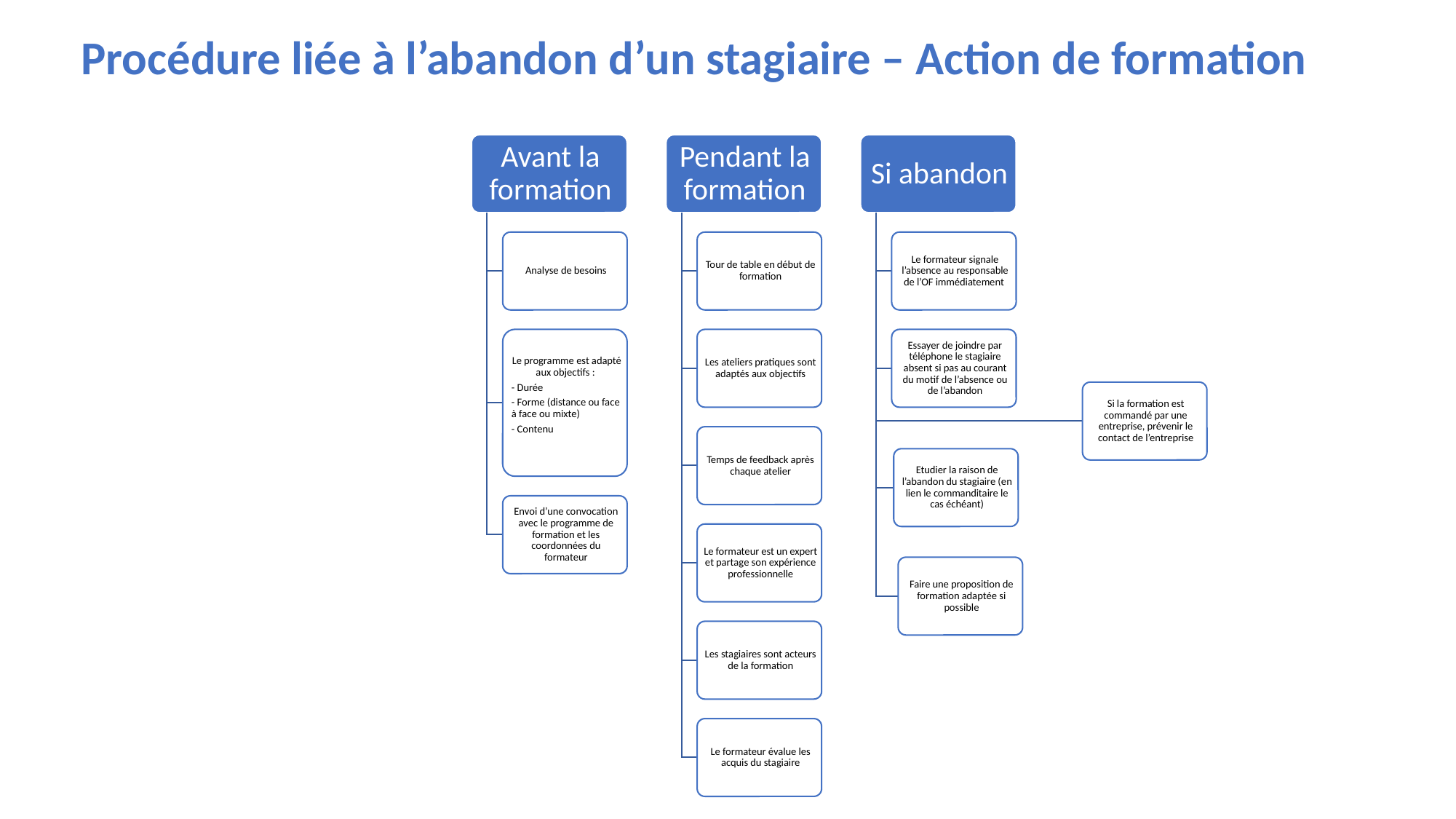

Procédure liée à l’abandon d’un stagiaire – Action de formation
Avant la formation
Analyse de besoins
Le programme est adapté aux objectifs :
- Durée
- Forme (distance ou face à face ou mixte)
- Contenu

Envoi d’une convocation avec le programme de formation et les coordonnées du formateur
Pendant la formation
Tour de table en début de formation
Les ateliers pratiques sont adaptés aux objectifs
Temps de feedback après chaque atelier
Le formateur est un expert et partage son expérience professionnelle
Les stagiaires sont acteurs de la formation
Le formateur évalue les acquis du stagiaire
Si abandon
Le formateur signale l’absence au responsable de l’OF immédiatement
Essayer de joindre par téléphone le stagiaire absent si pas au courant du motif de l’absence ou de l’abandon
Si la formation est commandé par une entreprise, prévenir le contact de l’entreprise
Etudier la raison de l’abandon du stagiaire (en lien le commanditaire le cas échéant)
Faire une proposition de formation adaptée si possible